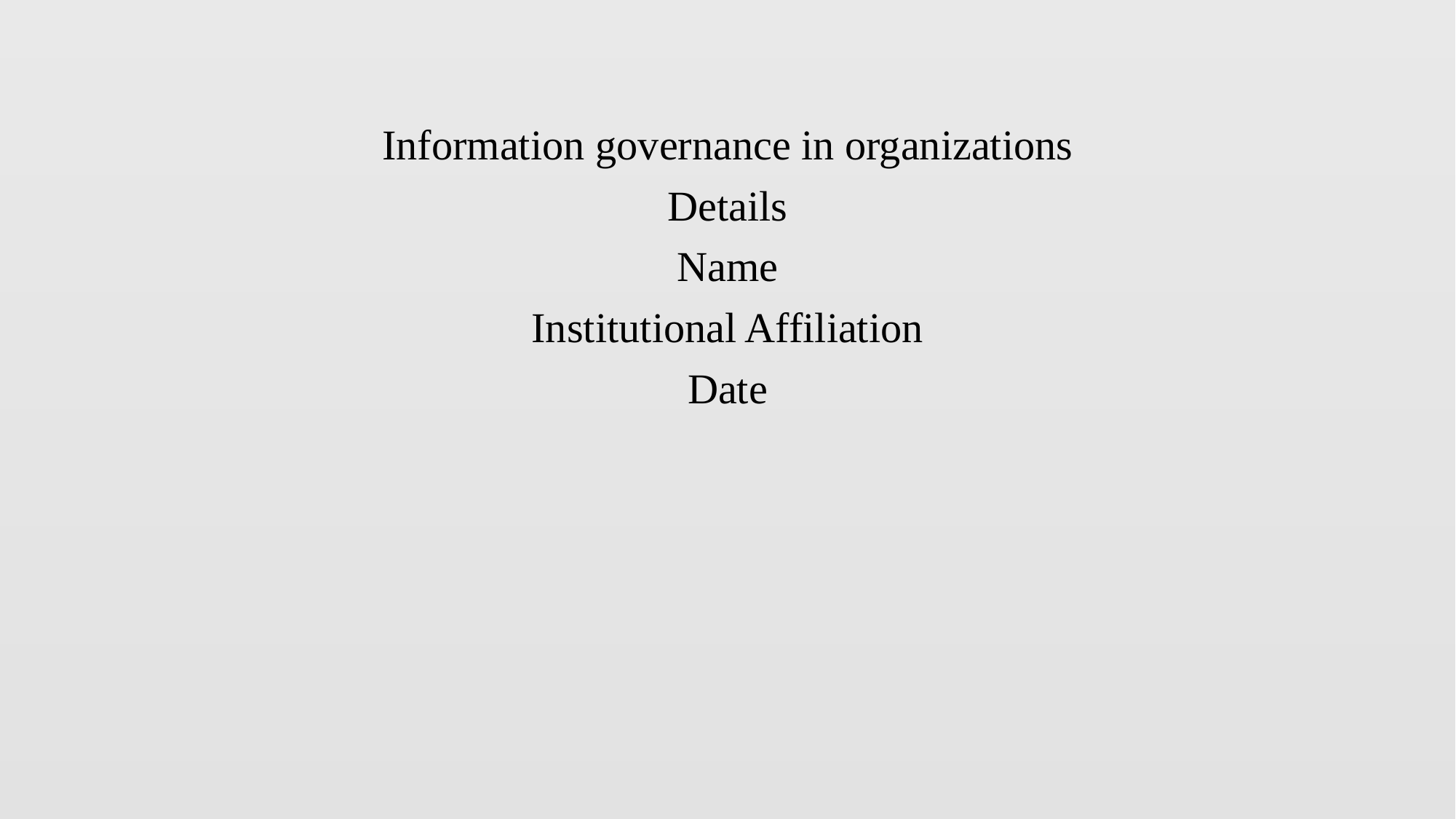

Information governance in organizations
Details
Name
Institutional Affiliation
Date